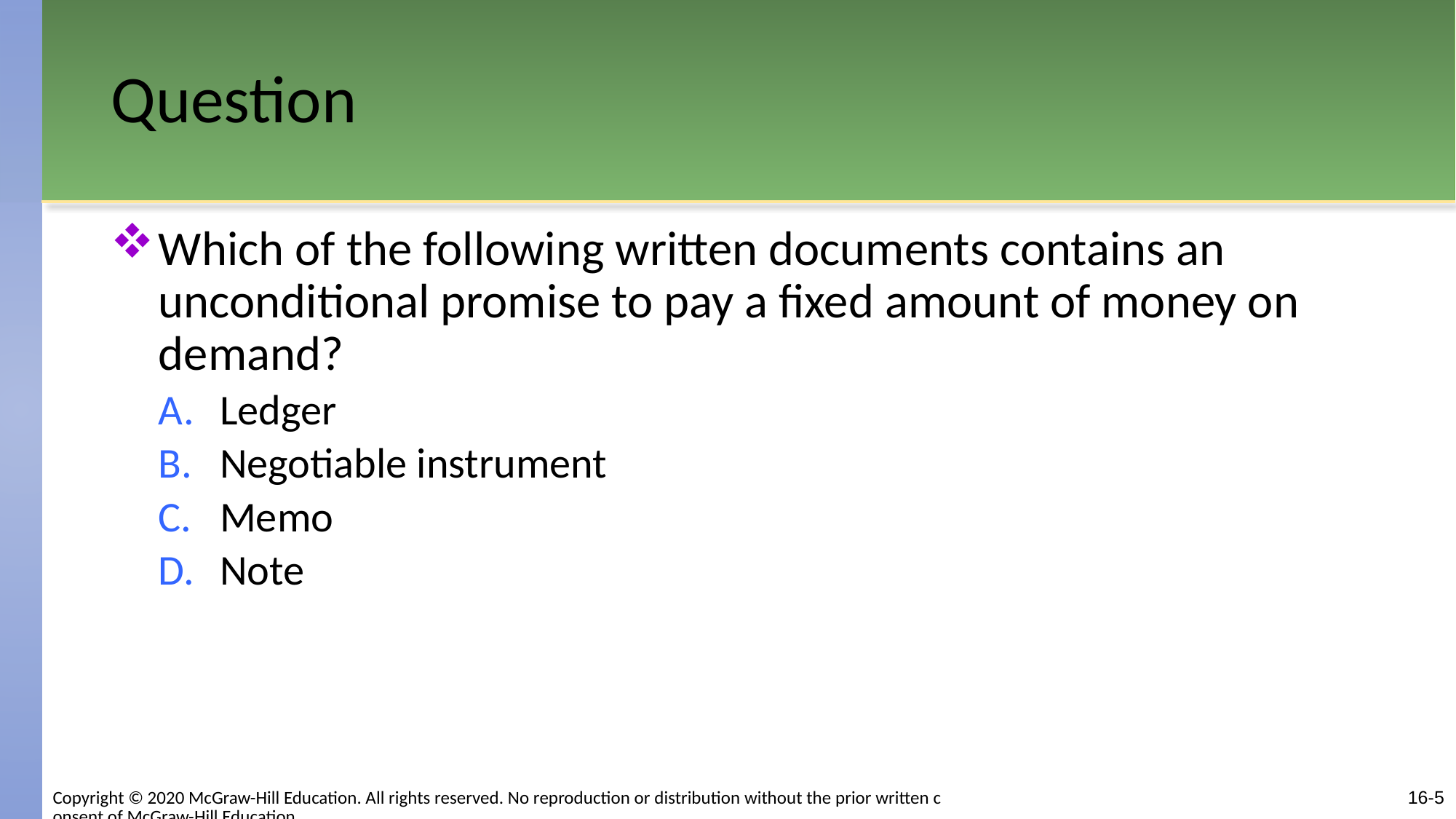

# Question
Which of the following written documents contains an unconditional promise to pay a fixed amount of money on demand?
Ledger
Negotiable instrument
Memo
Note
Copyright © 2020 McGraw-Hill Education. All rights reserved. No reproduction or distribution without the prior written consent of McGraw-Hill Education.
16-5